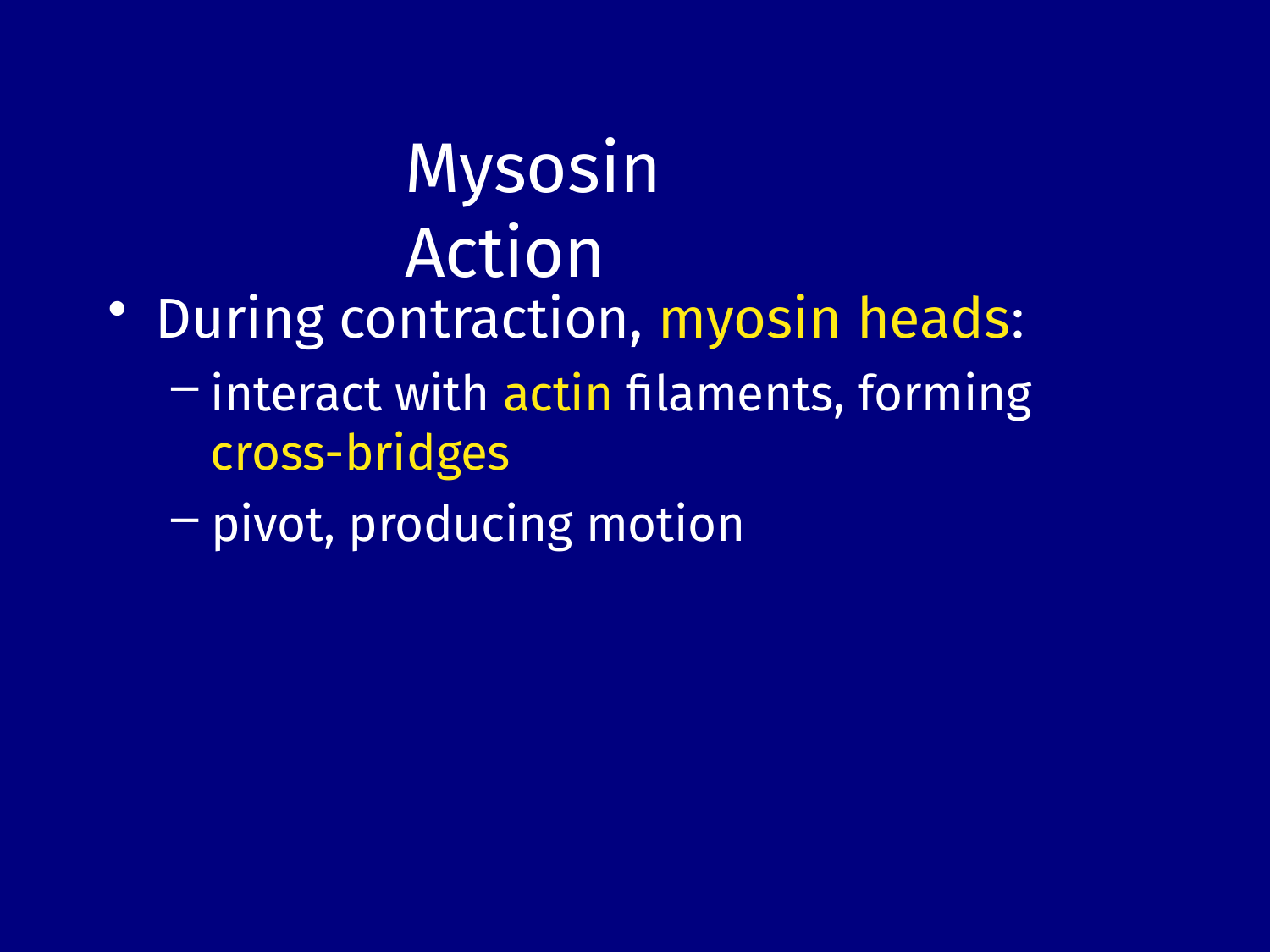

# Mysosin Action
During contraction, myosin heads:
interact with actin filaments, forming  cross-bridges
pivot, producing motion